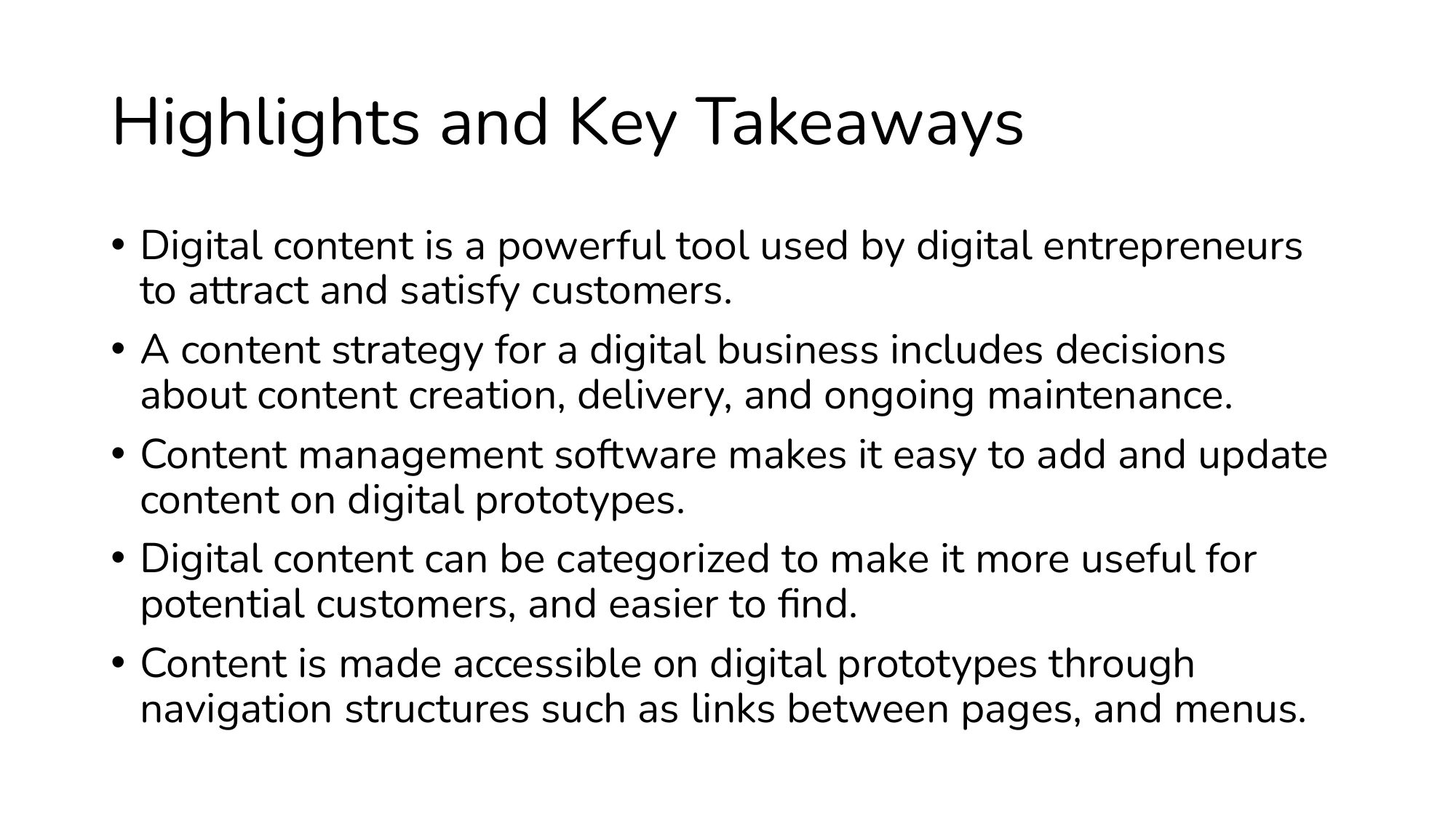

# Highlights and Key Takeaways
Digital content is a powerful tool used by digital entrepreneurs to attract and satisfy customers.
A content strategy for a digital business includes decisions about content creation, delivery, and ongoing maintenance.
Content management software makes it easy to add and update content on digital prototypes.
Digital content can be categorized to make it more useful for potential customers, and easier to find.
Content is made accessible on digital prototypes through navigation structures such as links between pages, and menus.